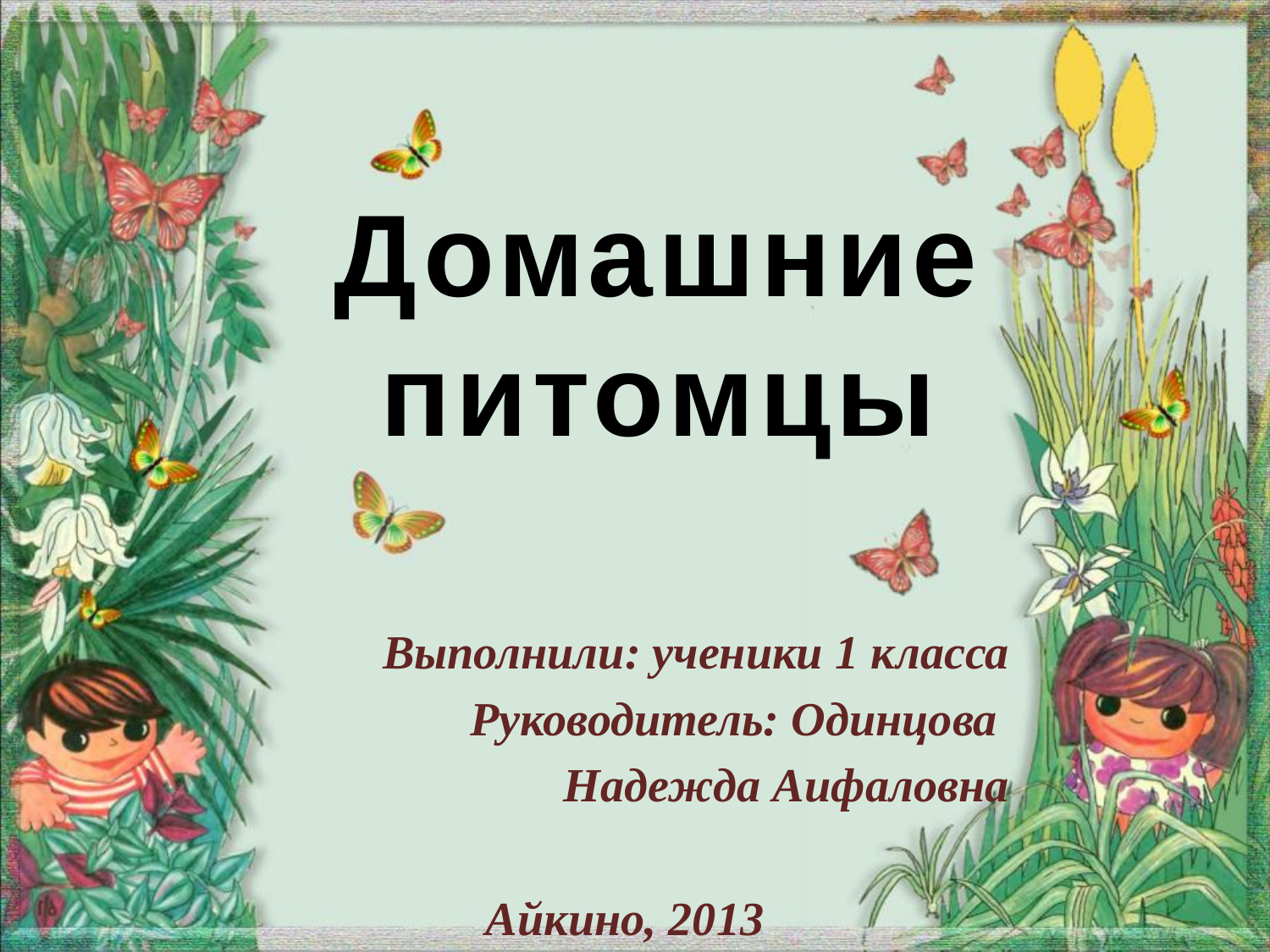

# Домашние питомцы
Выполнили: ученики 1 класса
Руководитель: Одинцова
Надежда Аифаловна

Айкино, 2013